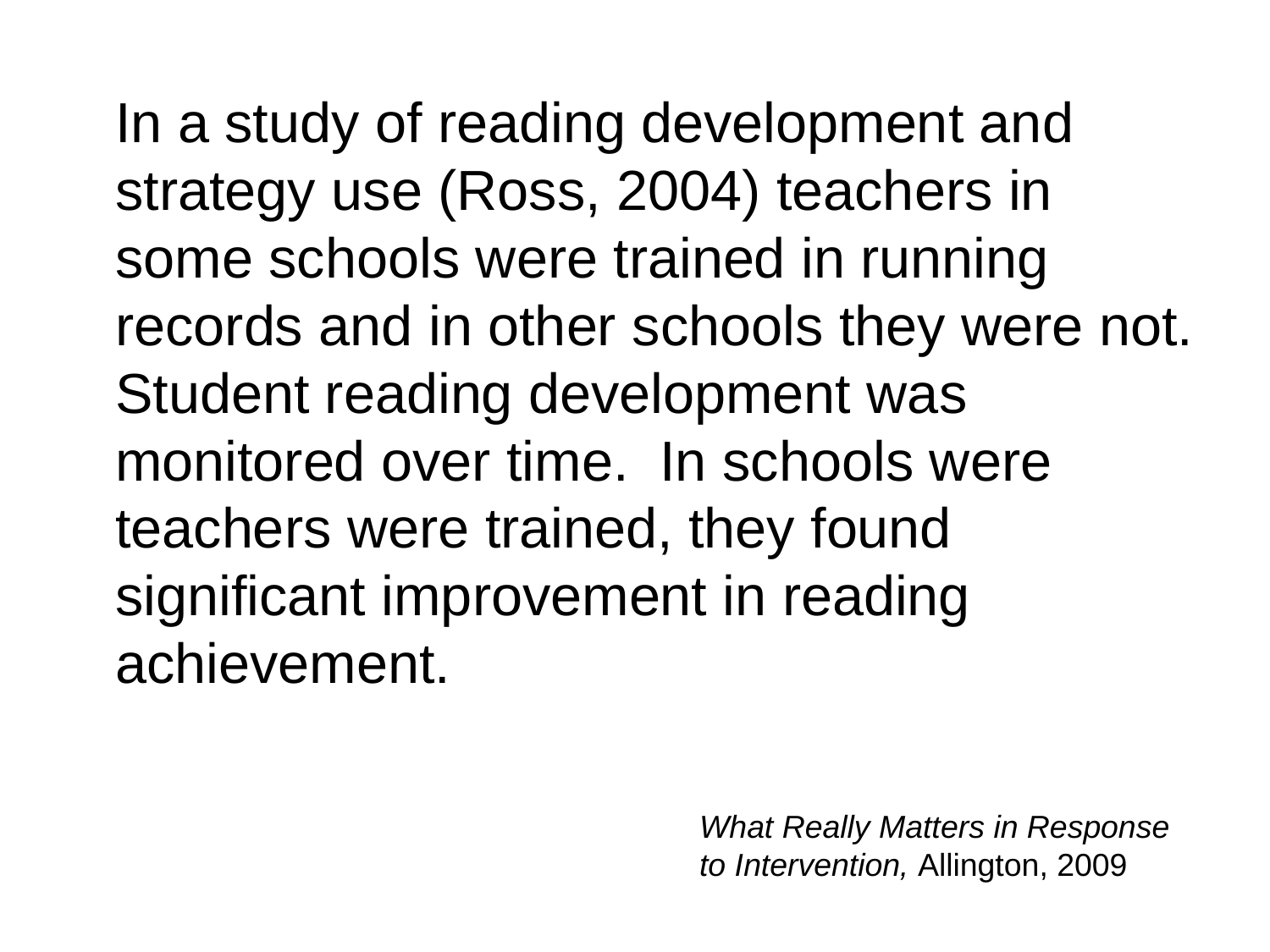

In a study of reading development and strategy use (Ross, 2004) teachers in some schools were trained in running records and in other schools they were not. Student reading development was monitored over time.  In schools were teachers were trained, they found significant improvement in reading achievement.
What Really Matters in Response to Intervention, Allington, 2009